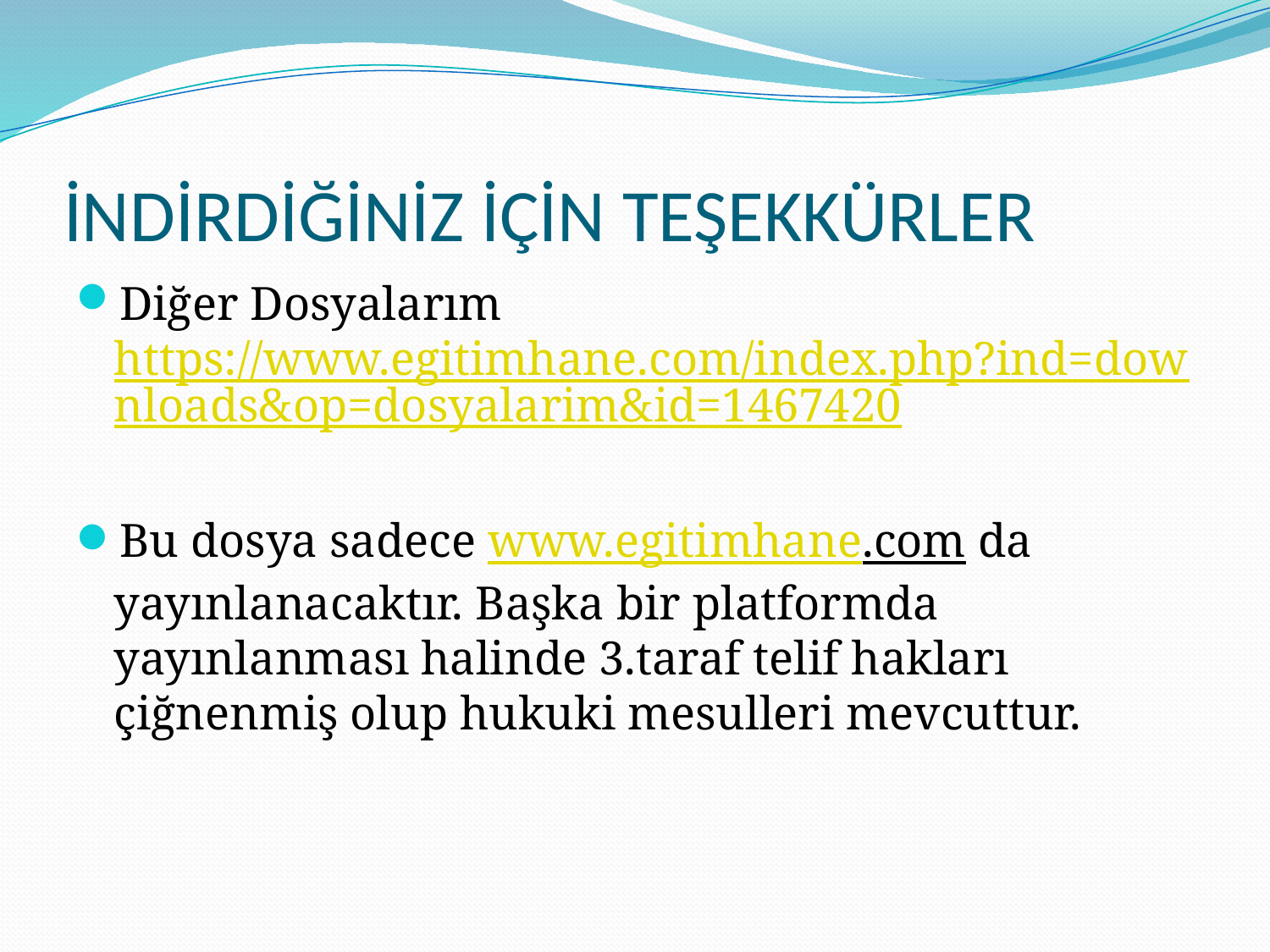

# İNDİRDİĞİNİZ İÇİN TEŞEKKÜRLER
Diğer Dosyalarım https://www.egitimhane.com/index.php?ind=downloads&op=dosyalarim&id=1467420

Bu dosya sadece www.egitimhane.com da yayınlanacaktır. Başka bir platformda yayınlanması halinde 3.taraf telif hakları çiğnenmiş olup hukuki mesulleri mevcuttur.